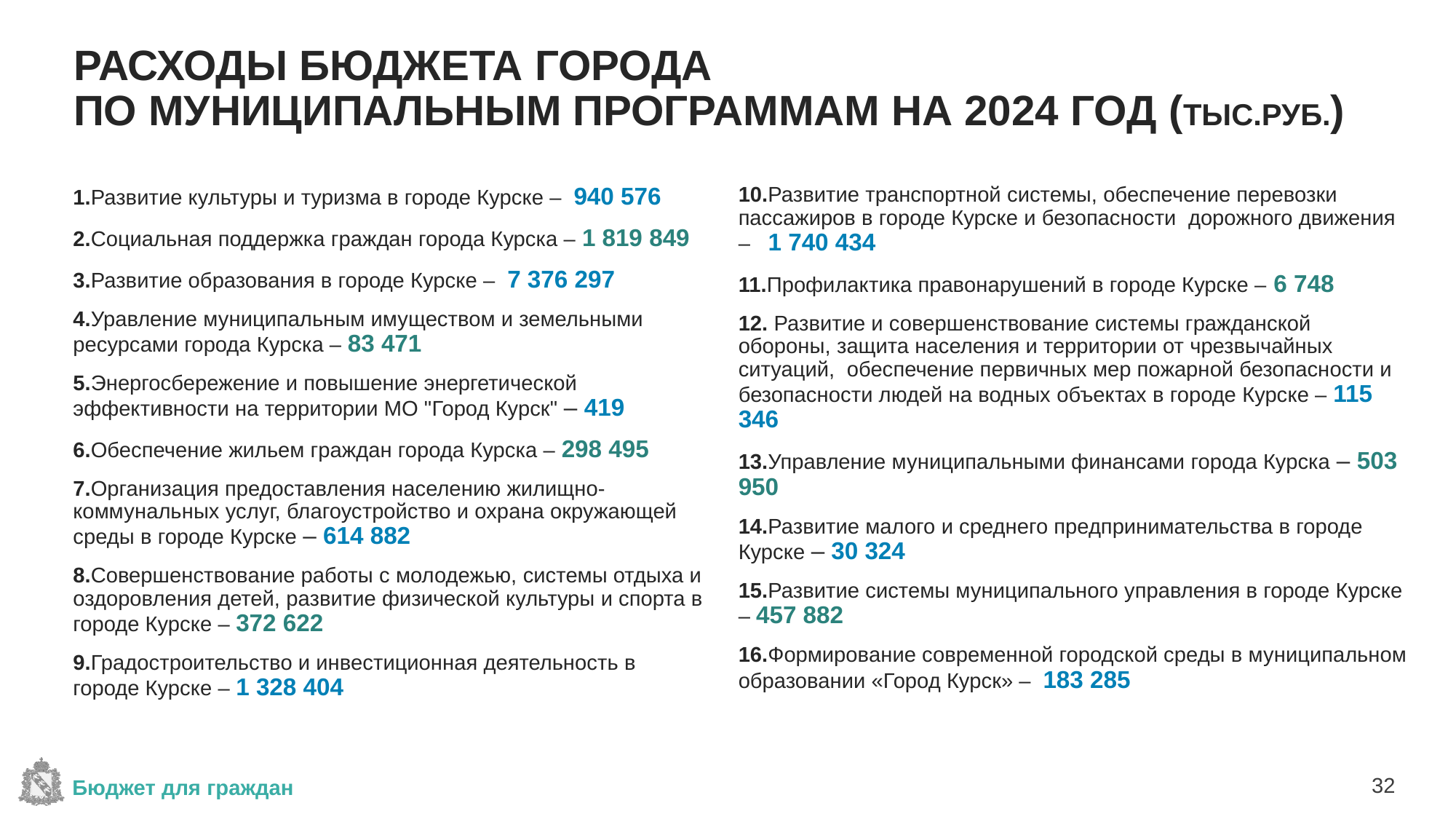

# РАСХОДЫ БЮДЖЕТА ГОРОДА ПО МУНИЦИПАЛЬНЫМ ПРОГРАММАМ НА 2024 ГОД (ТЫС.РУБ.)
1.Развитие культуры и туризма в городе Курске –  940 576
2.Социальная поддержка граждан города Курска – 1 819 849
3.Развитие образования в городе Курске –  7 376 297
4.Уравление муниципальным имуществом и земельными ресурсами города Курска – 83 471
5.Энергосбережение и повышение энергетической эффективности на территории МО "Город Курск" – 419
6.Обеспечение жильем граждан города Курска – 298 495
7.Организация предоставления населению жилищно-коммунальных услуг, благоустройство и охрана окружающей среды в городе Курске – 614 882
8.Совершенствование работы с молодежью, системы отдыха и оздоровления детей, развитие физической культуры и спорта в городе Курске – 372 622
9.Градостроительство и инвестиционная деятельность в городе Курске – 1 328 404

10.Развитие транспортной системы, обеспечение перевозки пассажиров в городе Курске и безопасности  дорожного движения –   1 740 434
11.Профилактика правонарушений в городе Курске – 6 748
12. Развитие и совершенствование системы гражданской обороны, защита населения и территории от чрезвычайных ситуаций,  обеспечение первичных мер пожарной безопасности и безопасности людей на водных объектах в городе Курске – 115 346
13.Управление муниципальными финансами города Курска – 503 950
14.Развитие малого и среднего предпринимательства в городе
Курске – 30 324
15.Развитие системы муниципального управления в городе Курске – 457 882
16.Формирование современной городской среды в муниципальном образовании «Город Курск» –  183 285